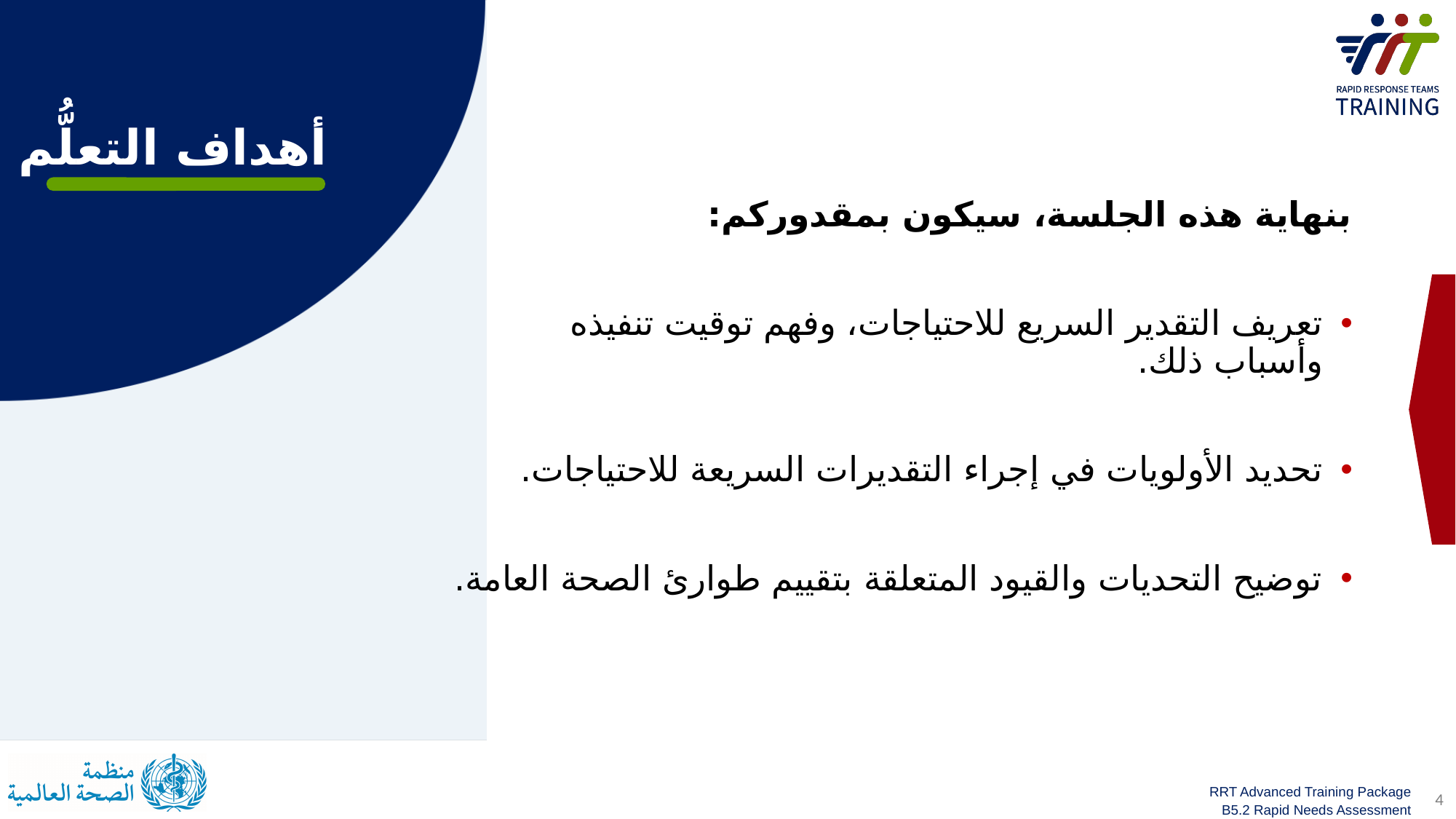

# أهداف التعلُّم
بنهاية هذه الجلسة، سيكون بمقدوركم:

تعريف التقدير السريع للاحتياجات، وفهم توقيت تنفيذه وأسباب ذلك.

تحديد الأولويات في إجراء التقديرات السريعة للاحتياجات.

توضيح التحديات والقيود المتعلقة بتقييم طوارئ الصحة العامة.